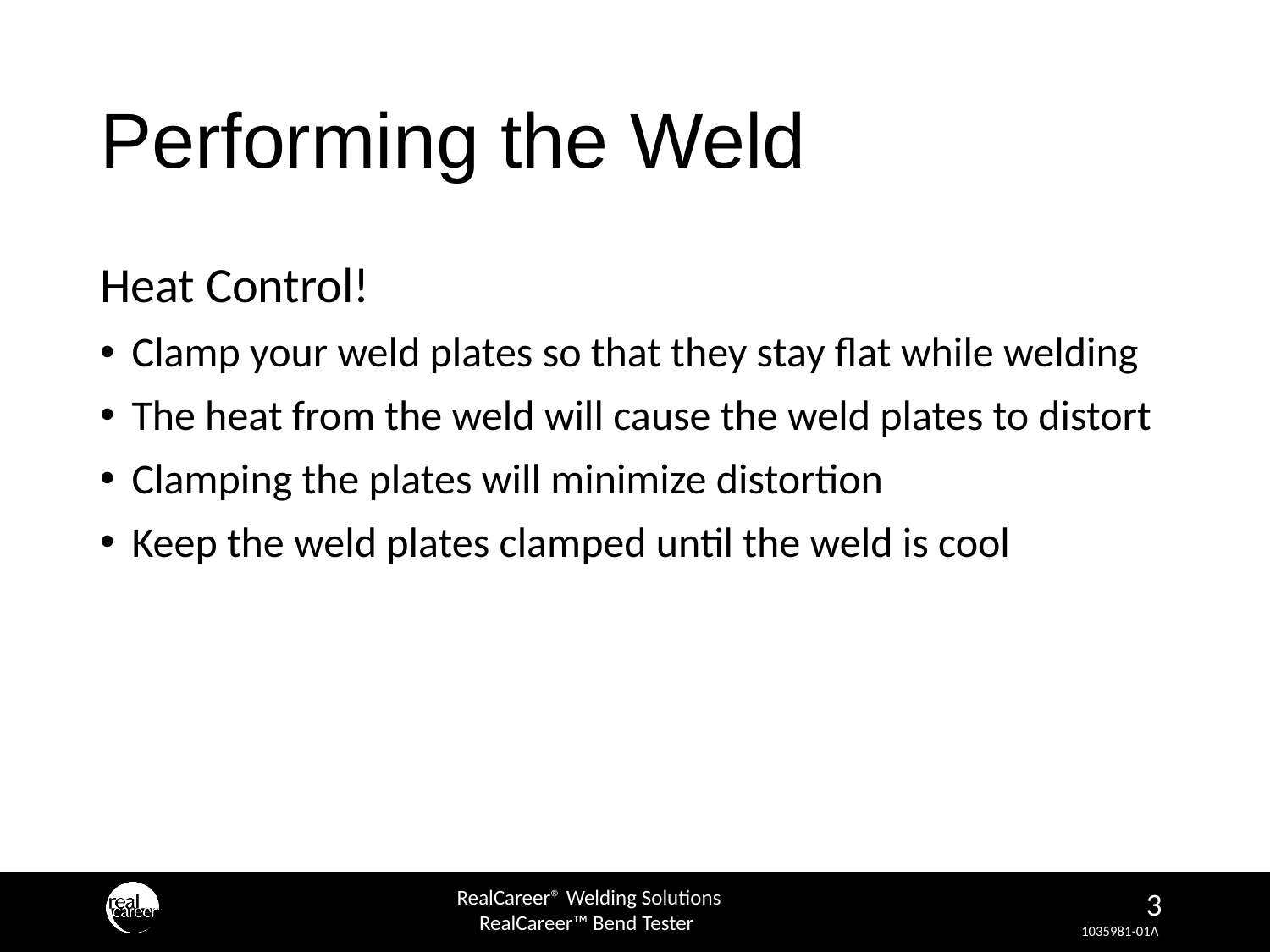

# Performing the Weld
Heat Control!
Clamp your weld plates so that they stay flat while welding
The heat from the weld will cause the weld plates to distort
Clamping the plates will minimize distortion
Keep the weld plates clamped until the weld is cool